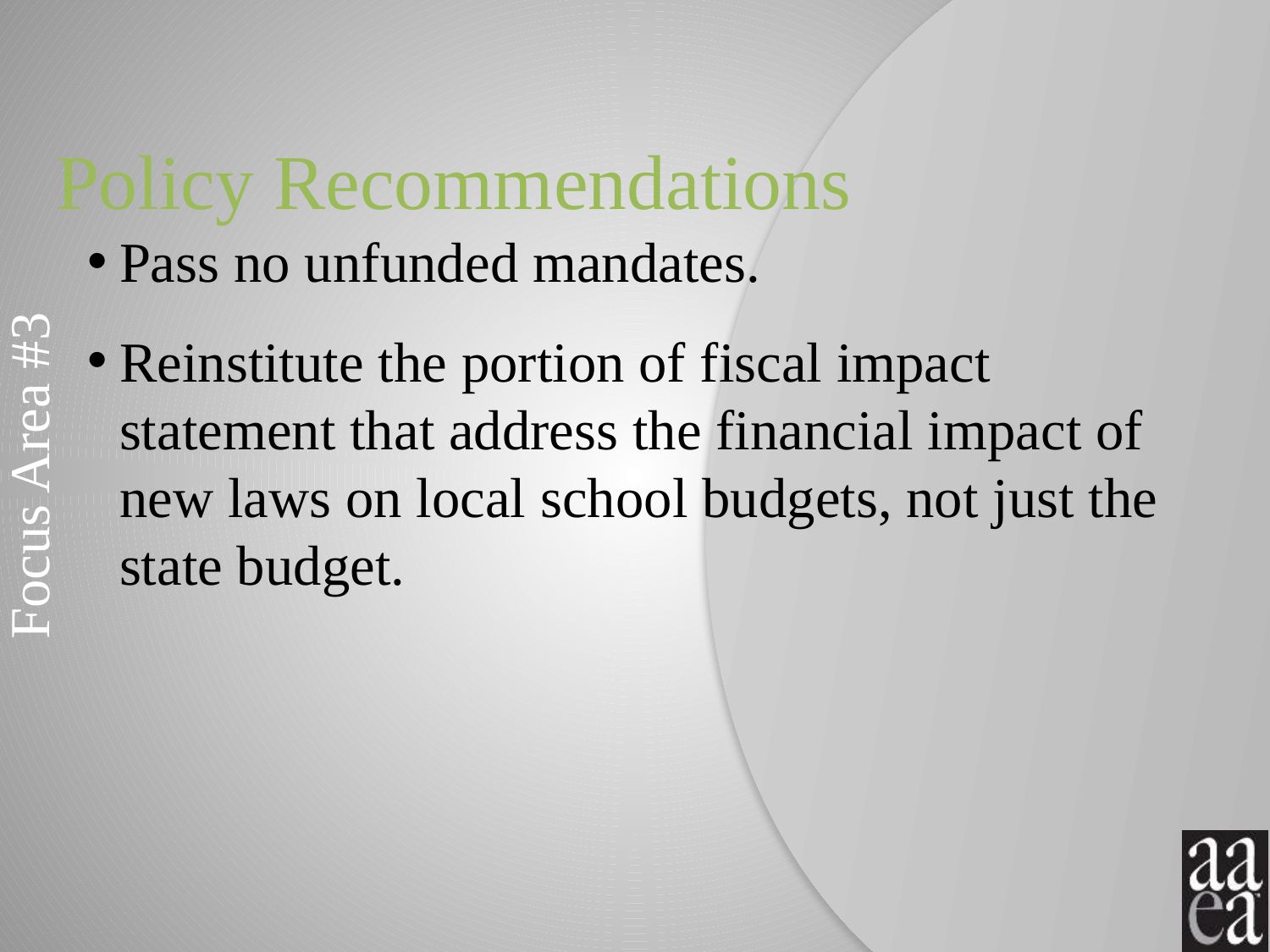

# Policy Recommendations
Pass no unfunded mandates.
Reinstitute the portion of fiscal impact statement that address the financial impact of new laws on local school budgets, not just the state budget.
Focus Area #3